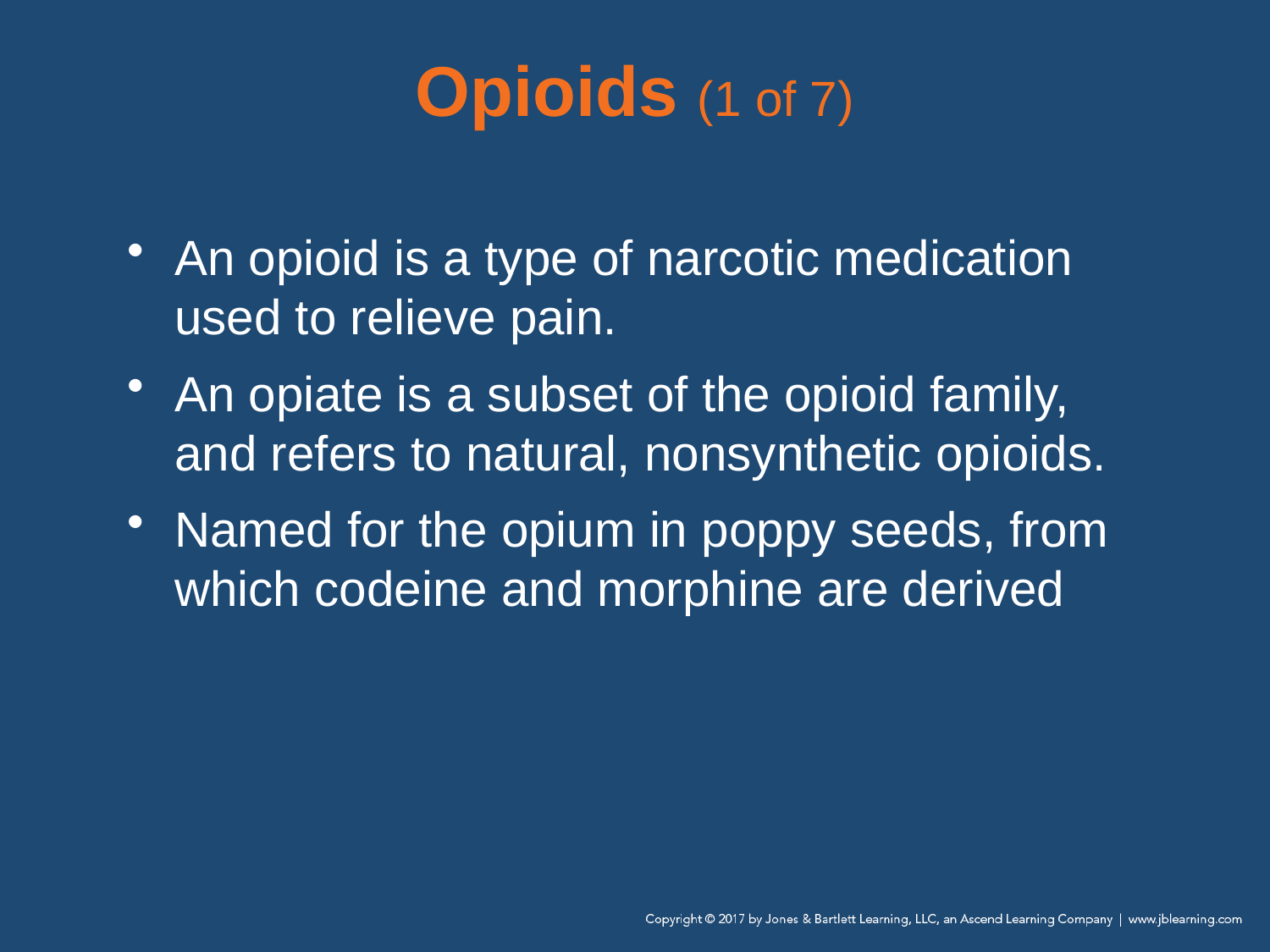

# Opioids (1 of 7)
An opioid is a type of narcotic medication used to relieve pain.
An opiate is a subset of the opioid family, and refers to natural, nonsynthetic opioids.
Named for the opium in poppy seeds, from which codeine and morphine are derived